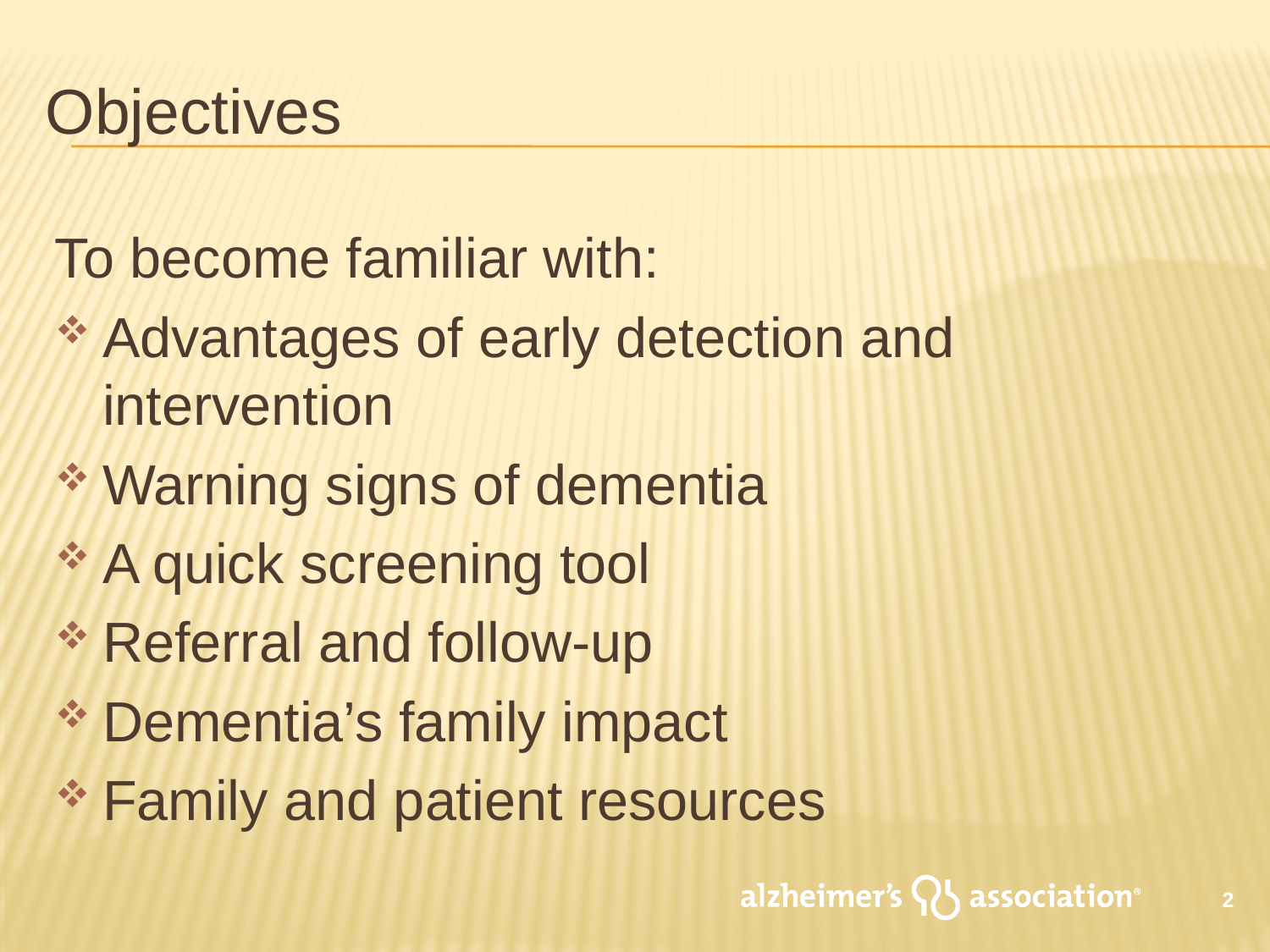

# Objectives
To become familiar with:
Advantages of early detection and intervention
Warning signs of dementia
A quick screening tool
Referral and follow-up
Dementia’s family impact
Family and patient resources
2